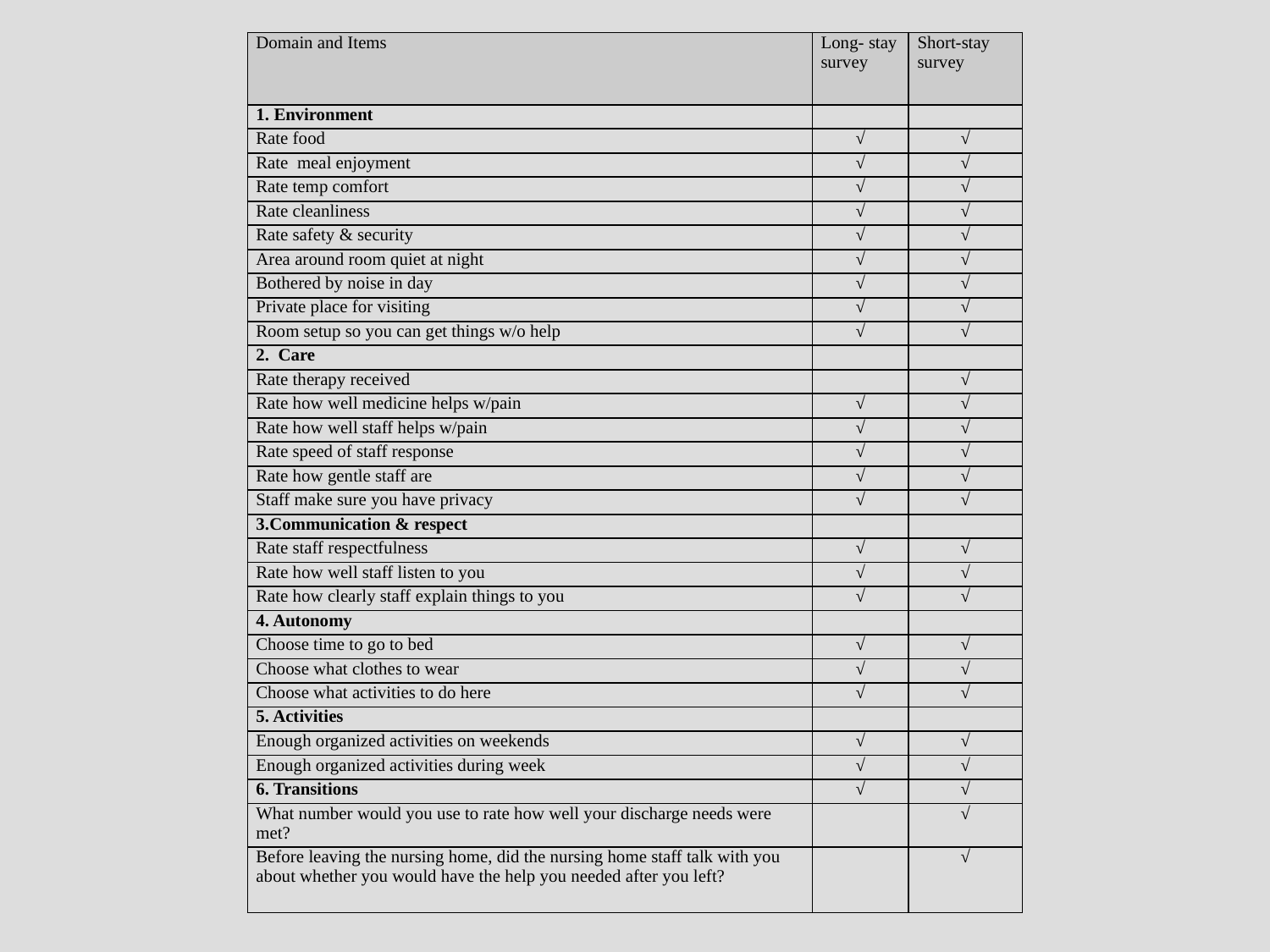

| Domain and Items | Long- stay survey | Short-stay survey |
| --- | --- | --- |
| 1. Environment |  |  |
| Rate food | √ | √ |
| Rate meal enjoyment | √ | √ |
| Rate temp comfort | √ | √ |
| Rate cleanliness | √ | √ |
| Rate safety & security | √ | √ |
| Area around room quiet at night | √ | √ |
| Bothered by noise in day | √ | √ |
| Private place for visiting | √ | √ |
| Room setup so you can get things w/o help | √ | √ |
| 2. Care |  |  |
| Rate therapy received |  | √ |
| Rate how well medicine helps w/pain | √ | √ |
| Rate how well staff helps w/pain | √ | √ |
| Rate speed of staff response | √ | √ |
| Rate how gentle staff are | √ | √ |
| Staff make sure you have privacy | √ | √ |
| 3.Communication & respect |  |  |
| Rate staff respectfulness | √ | √ |
| Rate how well staff listen to you | √ | √ |
| Rate how clearly staff explain things to you | √ | √ |
| 4. Autonomy |  |  |
| Choose time to go to bed | √ | √ |
| Choose what clothes to wear | √ | √ |
| Choose what activities to do here | √ | √ |
| 5. Activities |  |  |
| Enough organized activities on weekends | √ | √ |
| Enough organized activities during week | √ | √ |
| 6. Transitions | √ | √ |
| What number would you use to rate how well your discharge needs were met? |  | √ |
| Before leaving the nursing home, did the nursing home staff talk with you about whether you would have the help you needed after you left? |  | √ |